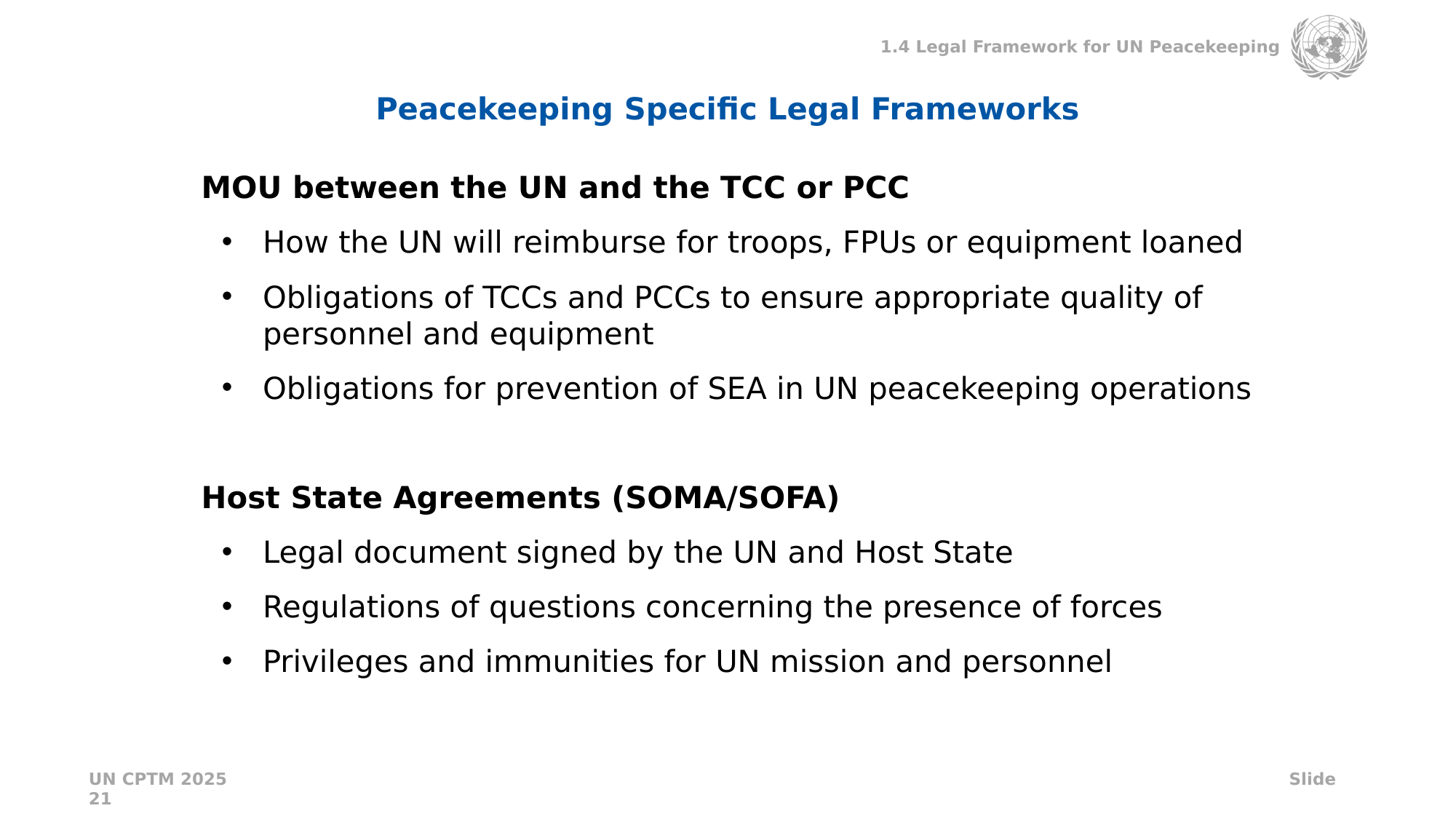

Peacekeeping Specific Legal Frameworks
MOU between the UN and the TCC or PCC
How the UN will reimburse for troops, FPUs or equipment loaned
Obligations of TCCs and PCCs to ensure appropriate quality of personnel and equipment
Obligations for prevention of SEA in UN peacekeeping operations

Host State Agreements (SOMA/SOFA)
Legal document signed by the UN and Host State
Regulations of questions concerning the presence of forces
Privileges and immunities for UN mission and personnel